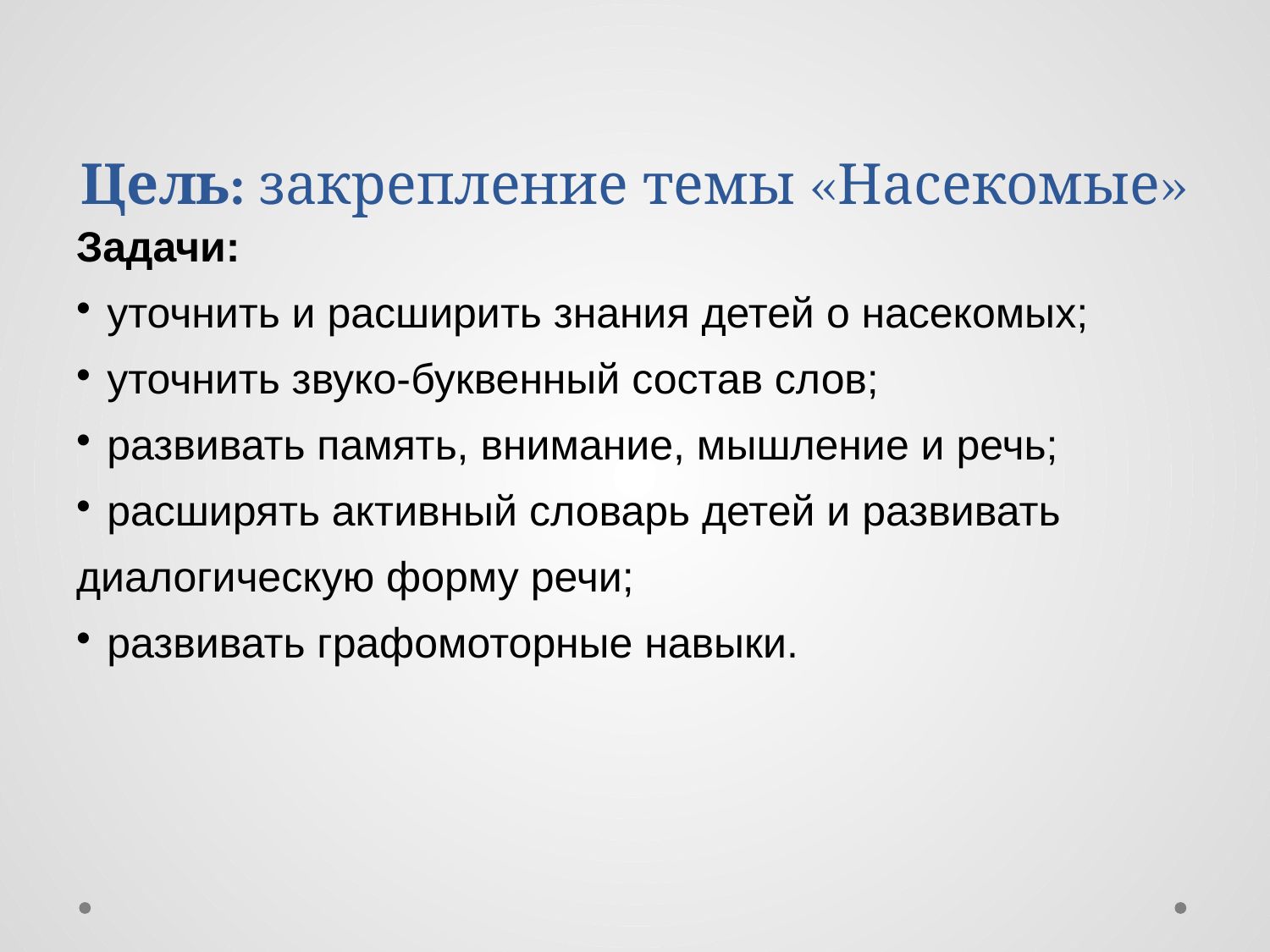

# Цель: закрепление темы «Насекомые»
Задачи:
 уточнить и расширить знания детей о насекомых;
 уточнить звуко-буквенный состав слов;
 развивать память, внимание, мышление и речь;
 расширять активный словарь детей и развивать диалогическую форму речи;
 развивать графомоторные навыки.